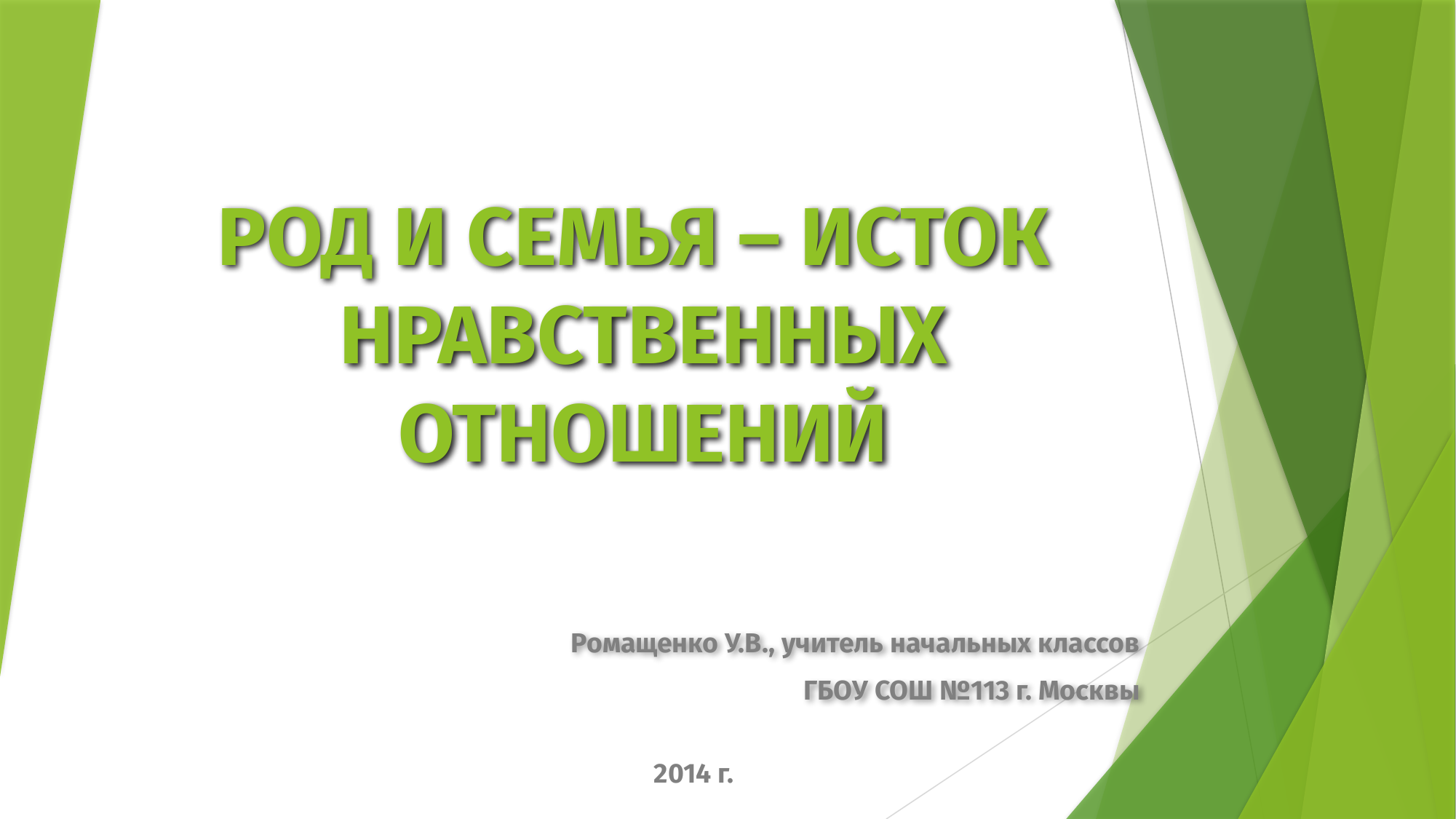

# РОД И СЕМЬЯ – ИСТОК НРАВСТВЕННЫХ ОТНОШЕНИЙ
Ромащенко У.В., учитель начальных классов
ГБОУ СОШ №113 г. Москвы
2014 г.